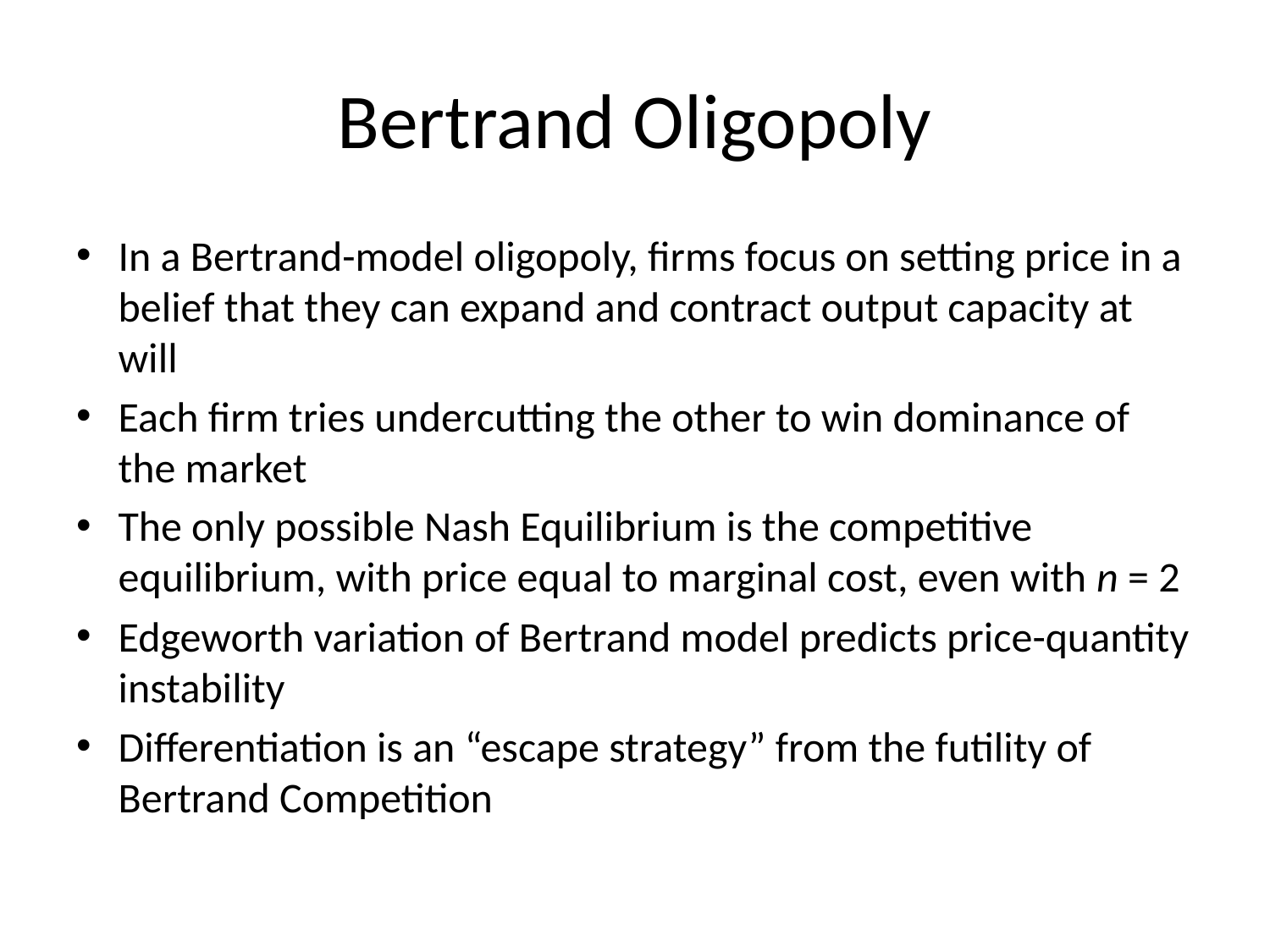

# Bertrand Oligopoly
In a Bertrand-model oligopoly, firms focus on setting price in a belief that they can expand and contract output capacity at will
Each firm tries undercutting the other to win dominance of the market
The only possible Nash Equilibrium is the competitive equilibrium, with price equal to marginal cost, even with n = 2
Edgeworth variation of Bertrand model predicts price-quantity instability
Differentiation is an “escape strategy” from the futility of Bertrand Competition